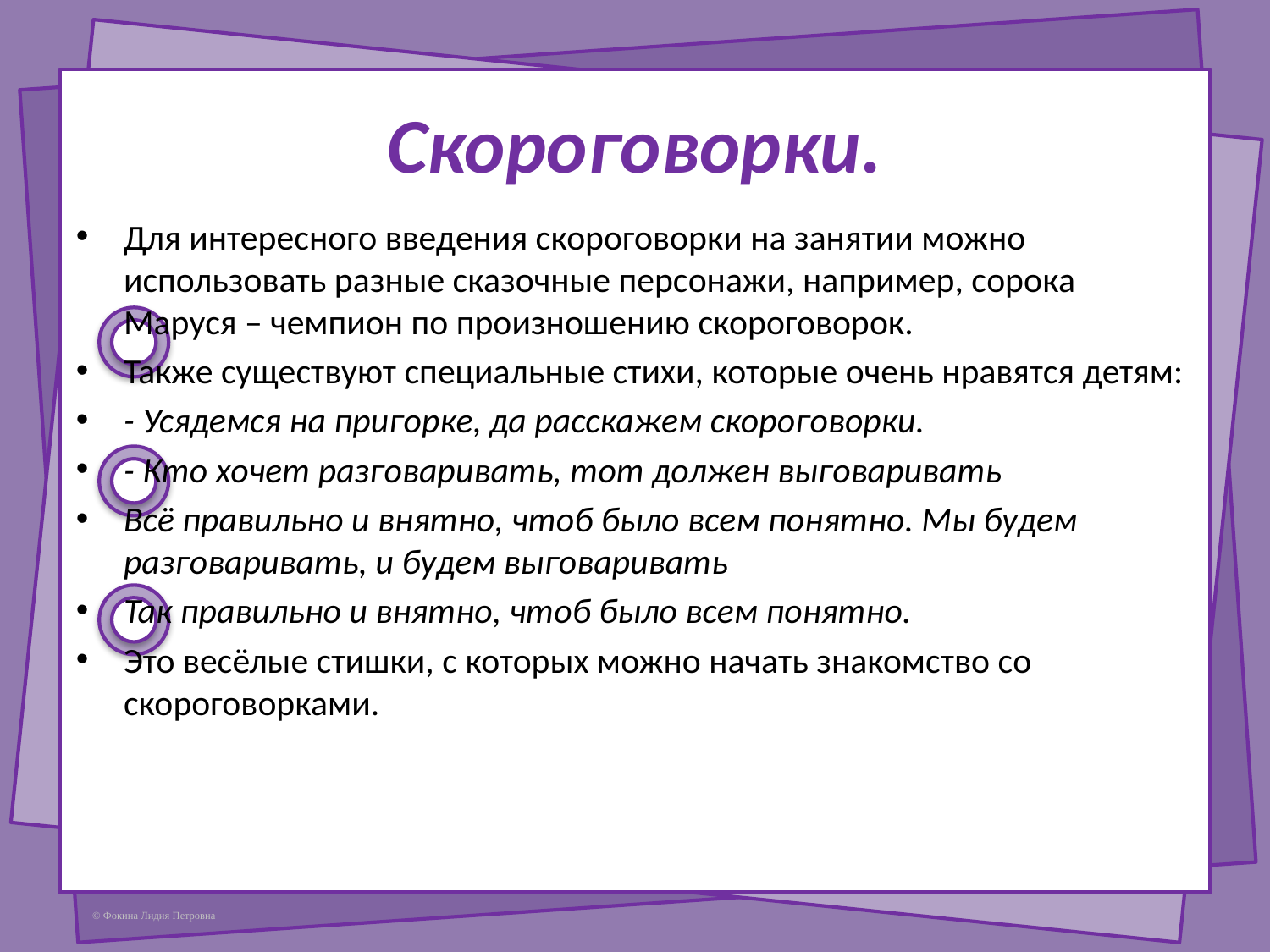

# Скороговорки.
Для интересного введения скороговорки на занятии можно использовать разные сказочные персонажи, например, сорока Маруся – чемпион по произношению скороговорок.
Также существуют специальные стихи, которые очень нравятся детям:
- Усядемся на пригорке, да расскажем скороговорки.
- Кто хочет разговаривать, тот должен выговаривать
Всё правильно и внятно, чтоб было всем понятно. Мы будем разговаривать, и будем выговаривать
Так правильно и внятно, чтоб было всем понятно.
Это весёлые стишки, с которых можно начать знакомство со скороговорками.